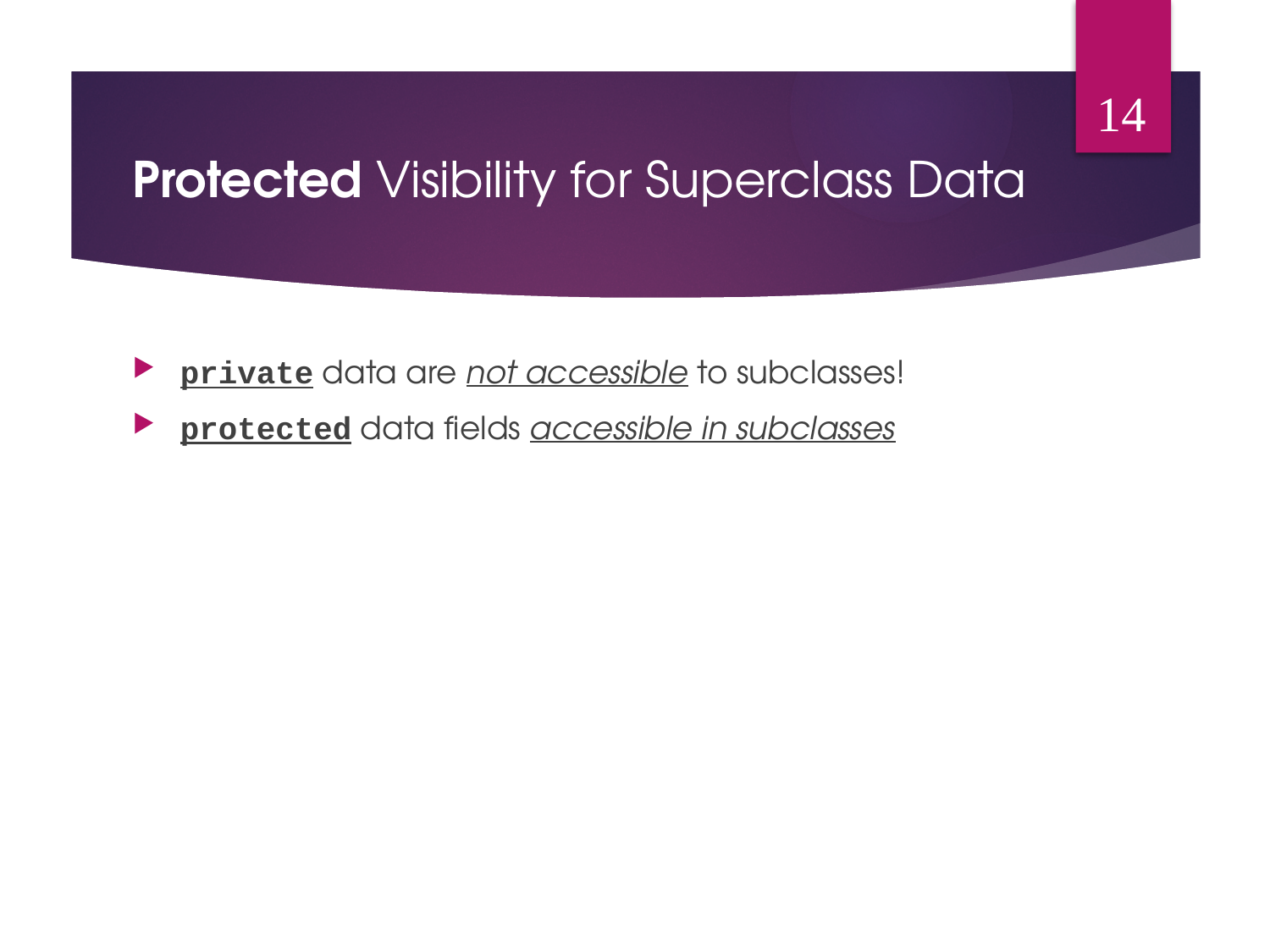

14
# Protected Visibility for Superclass Data
private data are not accessible to subclasses!
protected data fields accessible in subclasses